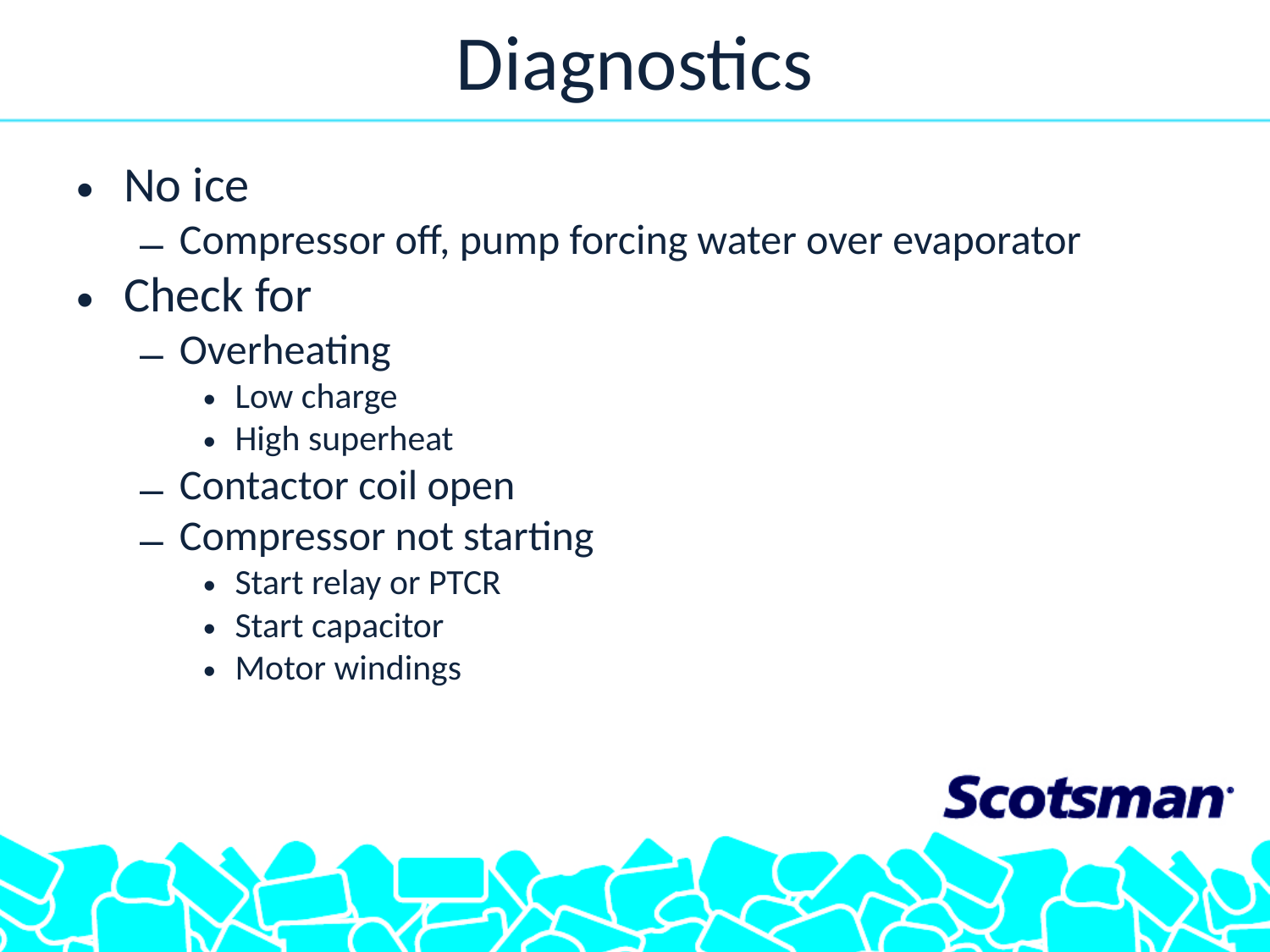

# Diagnostics
No ice
Compressor off, pump forcing water over evaporator
Check for
Overheating
Low charge
High superheat
Contactor coil open
Compressor not starting
Start relay or PTCR
Start capacitor
Motor windings